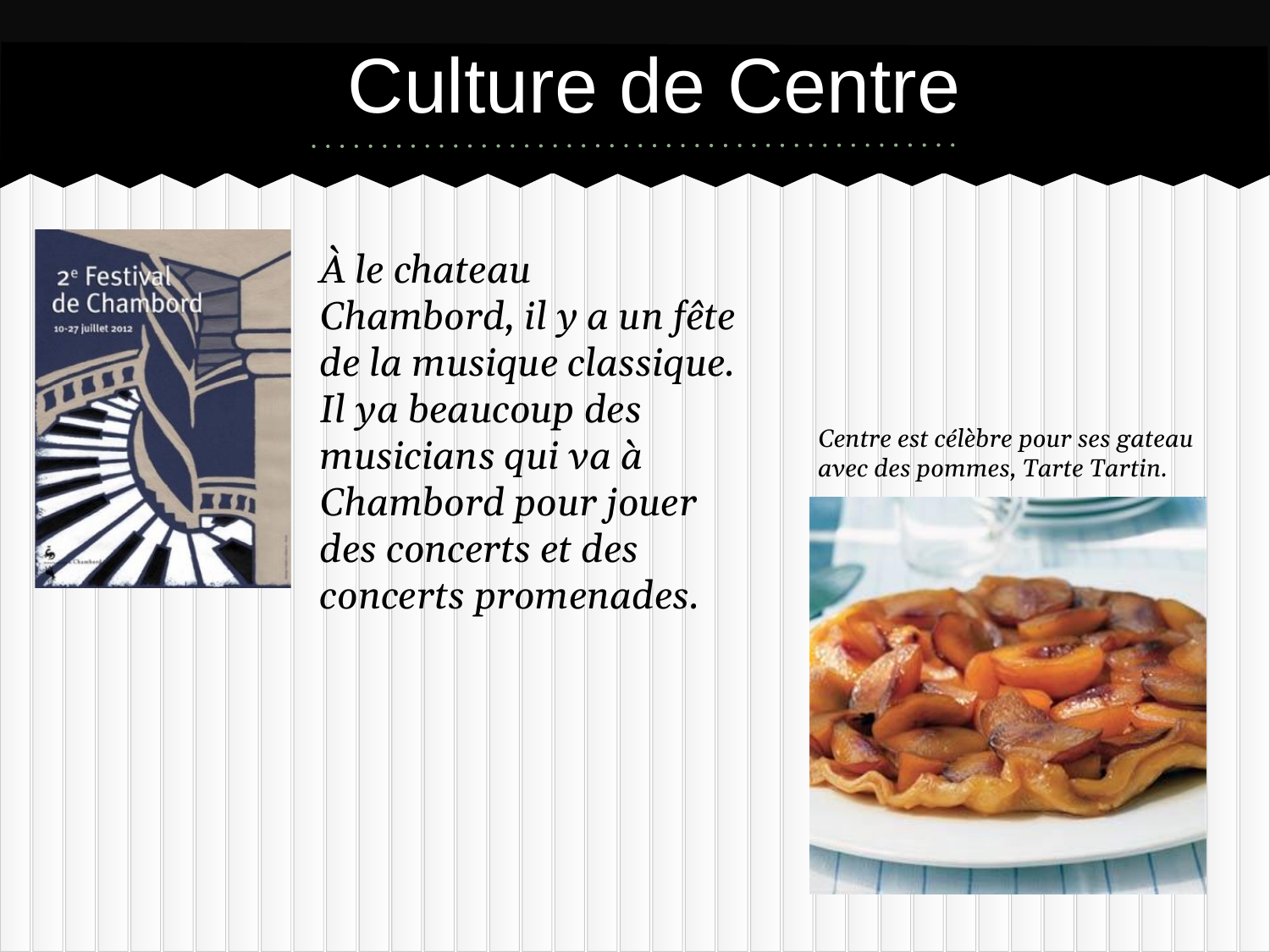

# Culture de Centre

À le chateau Chambord, il y a un fête de la musique classique. Il ya beaucoup des musicians qui va à Chambord pour jouer des concerts et des concerts promenades.
Centre est célèbre pour ses gateau
avec des pommes, Tarte Tartin.